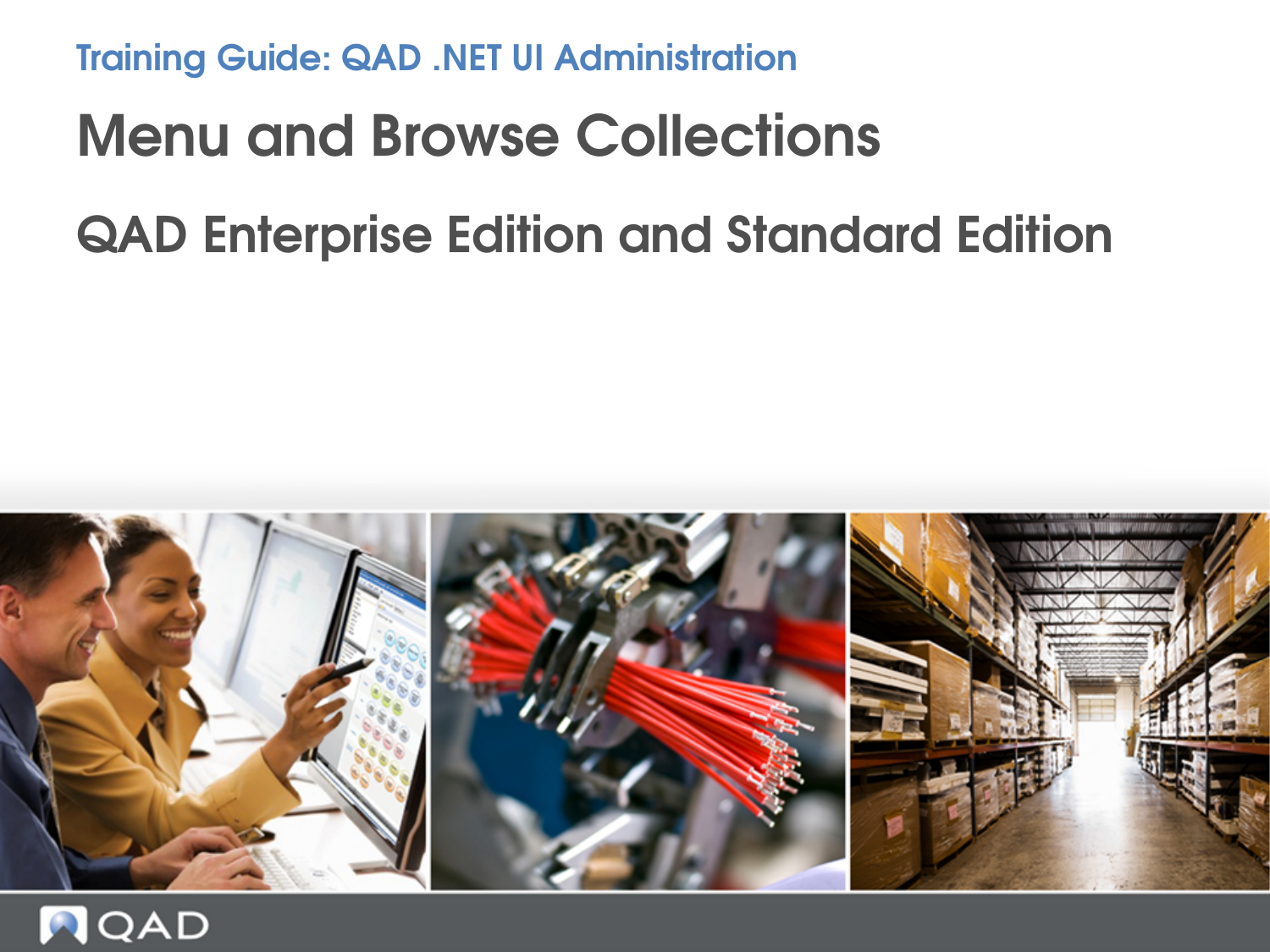

Training Guide: QAD .NET UI Administration
# Menu and Browse Collections
QAD Enterprise Edition and Standard Edition